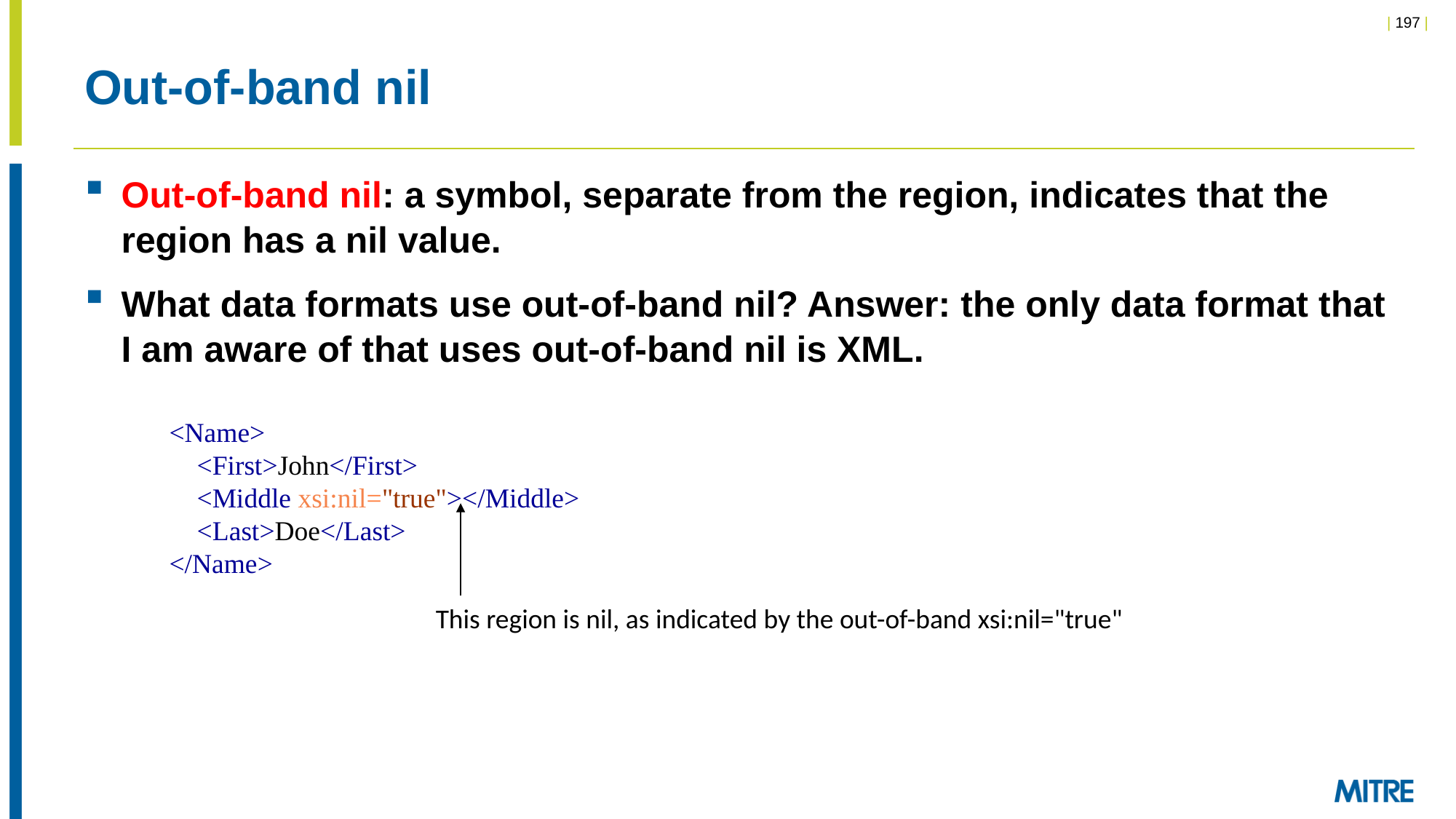

# Out-of-band nil
Out-of-band nil: a symbol, separate from the region, indicates that the region has a nil value.
What data formats use out-of-band nil? Answer: the only data format that I am aware of that uses out-of-band nil is XML.
<Name>
    <First>John</First>
    <Middle xsi:nil="true"></Middle>
    <Last>Doe</Last>
</Name>
This region is nil, as indicated by the out-of-band xsi:nil="true"